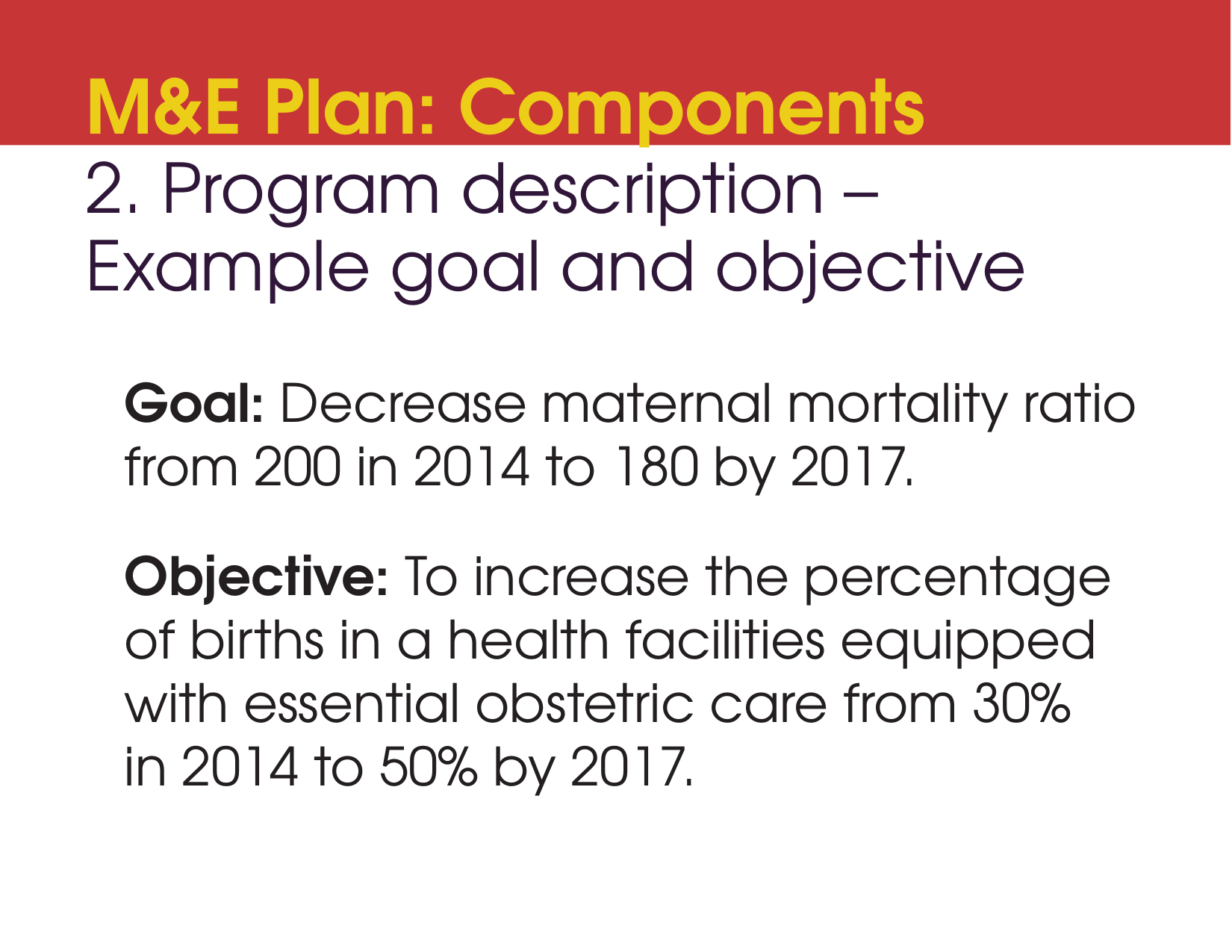

# M&E Plan: Components 2. Program description – Example goal and objective
Goal: Decrease maternal mortality ratio from 200 in 2014 to 180 by 2017.
Objective: To increase the percentage of births in a health facilities equipped with essential obstetric care from 30%
in 2014 to 50% by 2017.